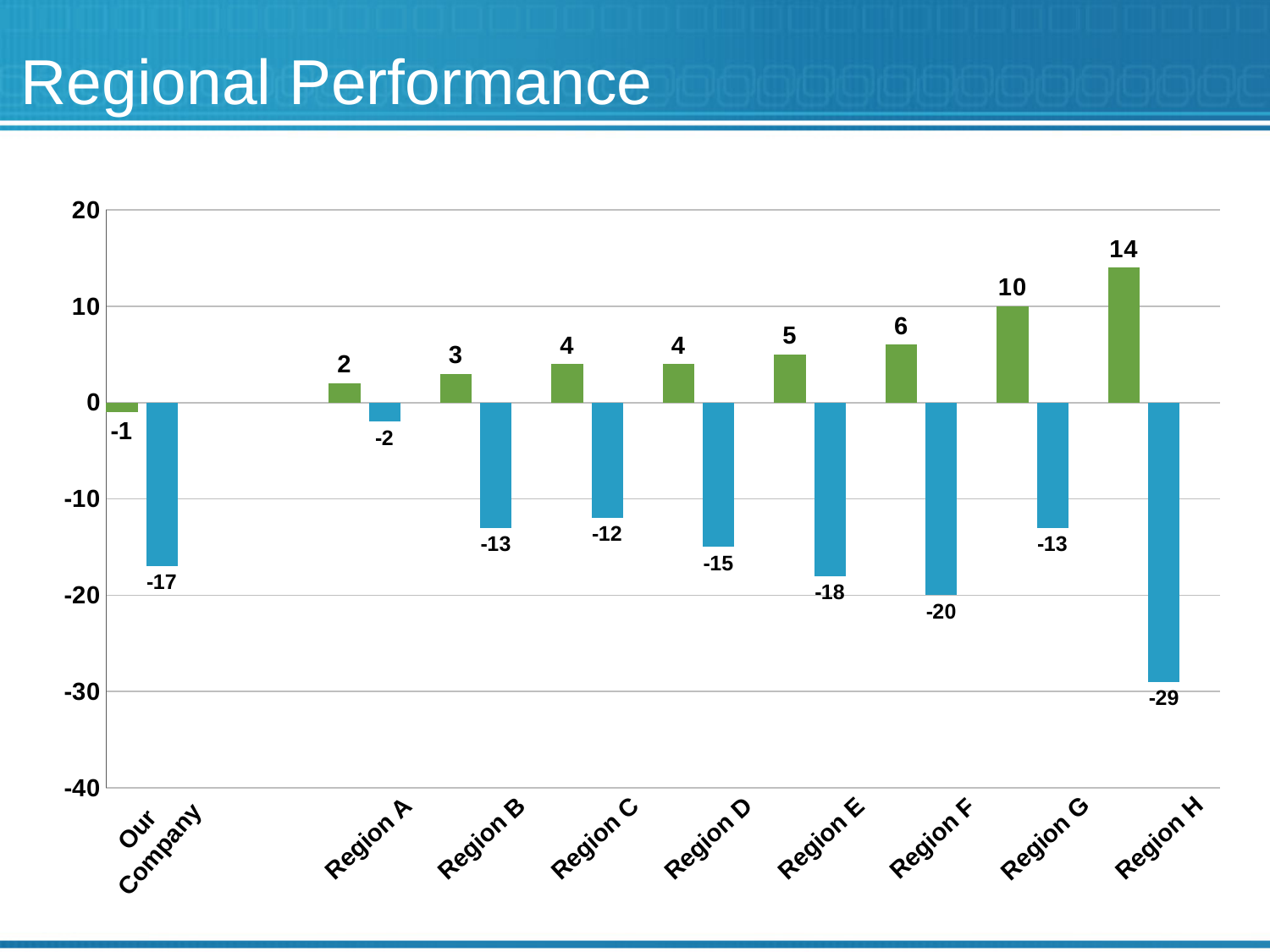

Regional Performance

### Chart

| Category | Series 1 | Series 2 | Column1 |
|---|---|---|---|
| Our organization | -1.0 | -17.0 | None |
|  | None | None | None |
| Co.A | 2.0 | -2.0 | None |
| Co.B | 3.0 | -13.0 | None |
| Co.C | 4.0 | -12.0 | None |
| Co.D | 4.0 | -15.0 | None |
| Co.E | 5.0 | -18.0 | None |
| Co.F | 6.0 | -20.0 | None |
| Co.G | 10.0 | -13.0 | None |
| Co.H | 14.0 | -29.0 | None |
Our Company
Region A
Region B
Region C
Region D
Region E
Region F
Region G
Region H